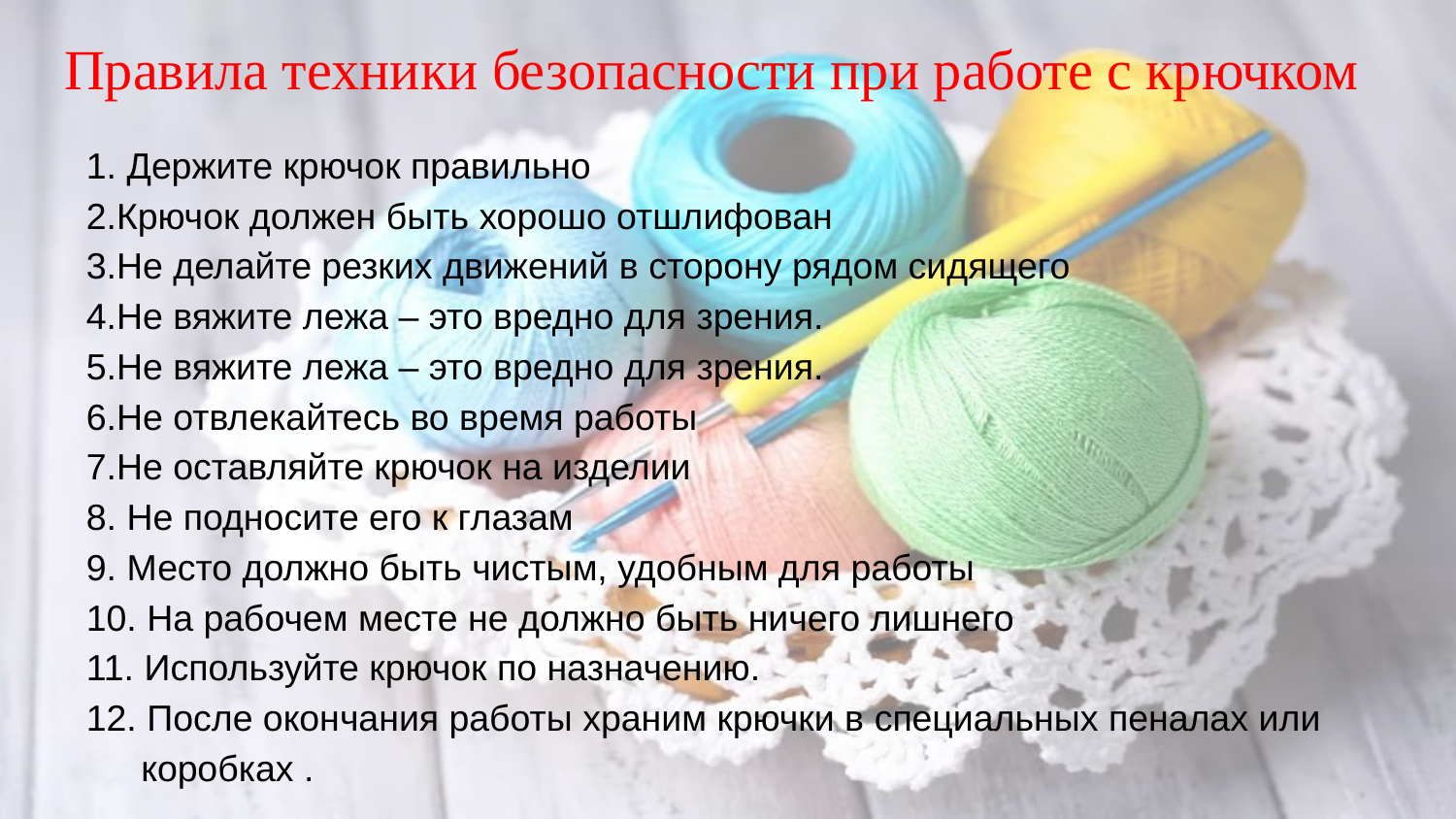

# Правила техники безопасности при работе с крючком
1. Держите крючок правильно
2.Крючок должен быть хорошо отшлифован
3.Не делайте резких движений в сторону рядом сидящего
4.Не вяжите лежа – это вредно для зрения.
5.Не вяжите лежа – это вредно для зрения.
6.Не отвлекайтесь во время работы
7.Не оставляйте крючок на изделии
8. Не подносите его к глазам
9. Место должно быть чистым, удобным для работы
10. На рабочем месте не должно быть ничего лишнего
11. Используйте крючок по назначению.
12. После окончания работы храним крючки в специальных пеналах или  коробках .